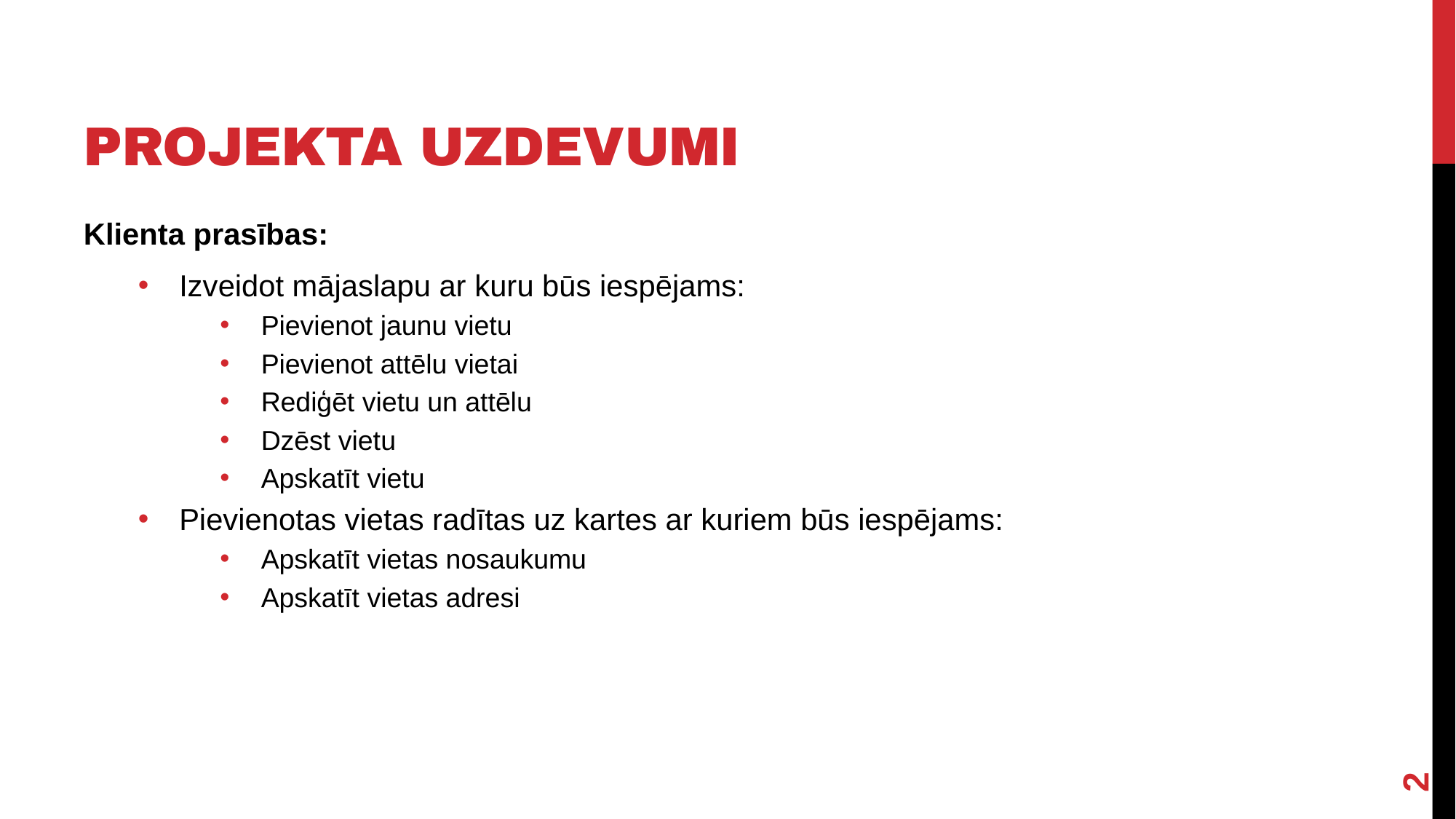

# Projekta Uzdevumi
Klienta prasības:
Izveidot mājaslapu ar kuru būs iespējams:
Pievienot jaunu vietu
Pievienot attēlu vietai
Rediģēt vietu un attēlu
Dzēst vietu
Apskatīt vietu
Pievienotas vietas radītas uz kartes ar kuriem būs iespējams:
Apskatīt vietas nosaukumu
Apskatīt vietas adresi
2